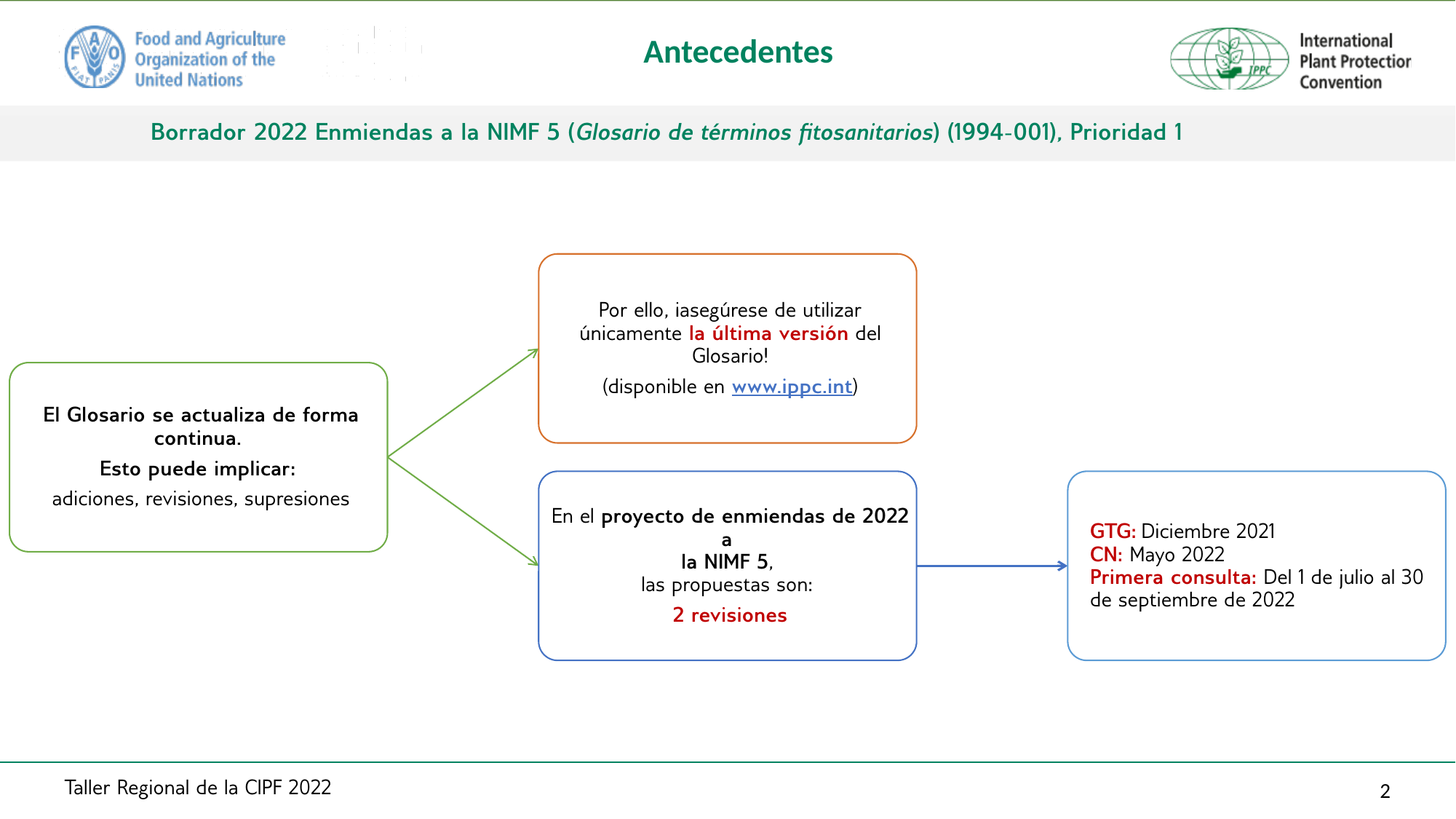

# Antecedentes
Borrador 2022 Enmiendas a la NIMF 5 (Glosario de términos fitosanitarios) (1994-001), Prioridad 1
El Glosario se actualiza de forma continua.
Esto puede implicar:
adiciones, revisiones, supresiones

Por ello, ¡asegúrese de utilizar únicamente la última versión del Glosario!
(disponible en www.ippc.int)

En el proyecto de enmiendas de 2022 a
la NIMF 5,
las propuestas son:
2 revisiones

GTG: Diciembre 2021
CN: Mayo 2022
Primera consulta: Del 1 de julio al 30 de septiembre de 2022
Taller Regional de la CIPF 2022